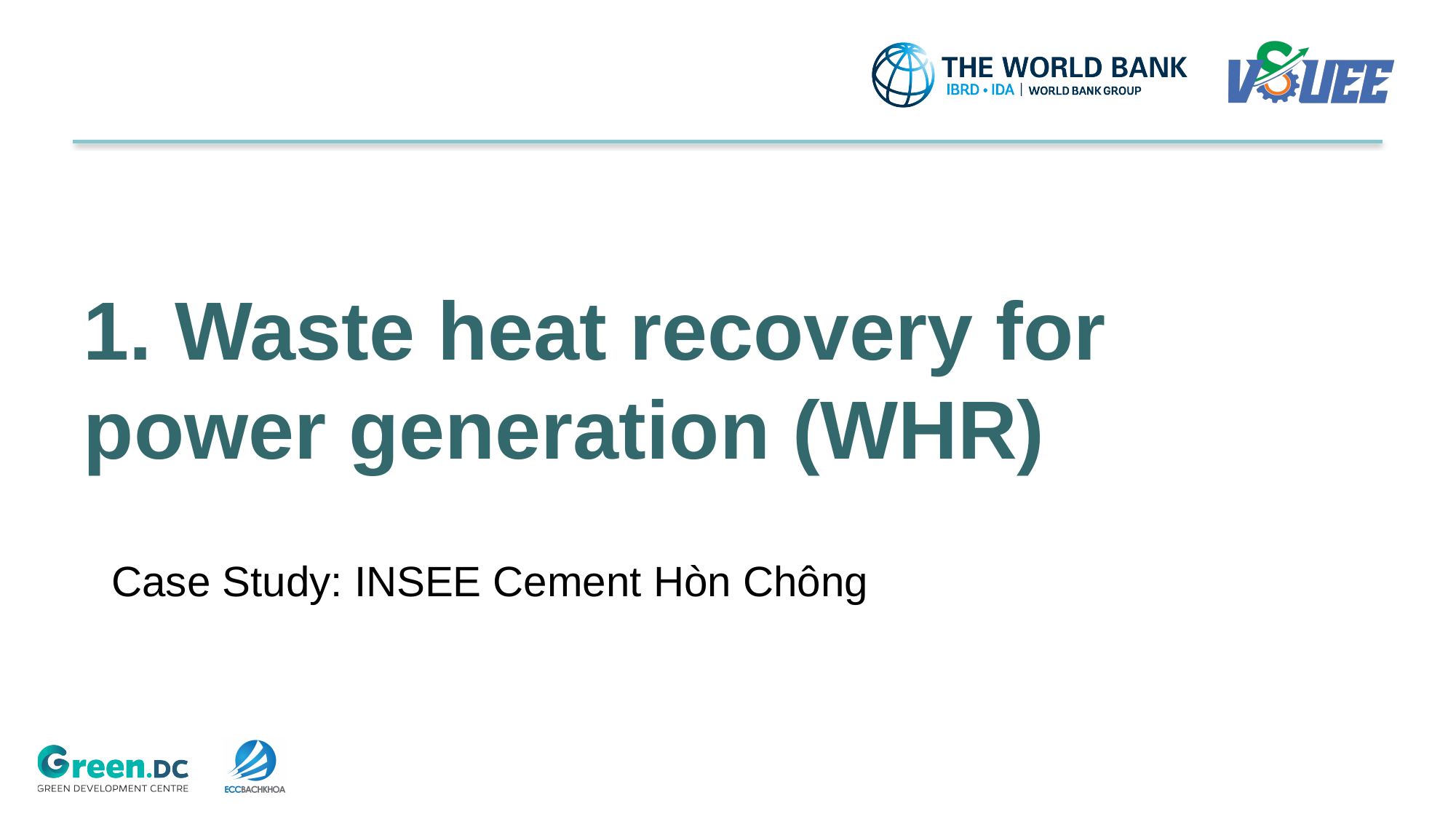

# 1. Waste heat recovery for power generation (WHR)
Case Study: INSEE Cement Hòn Chông